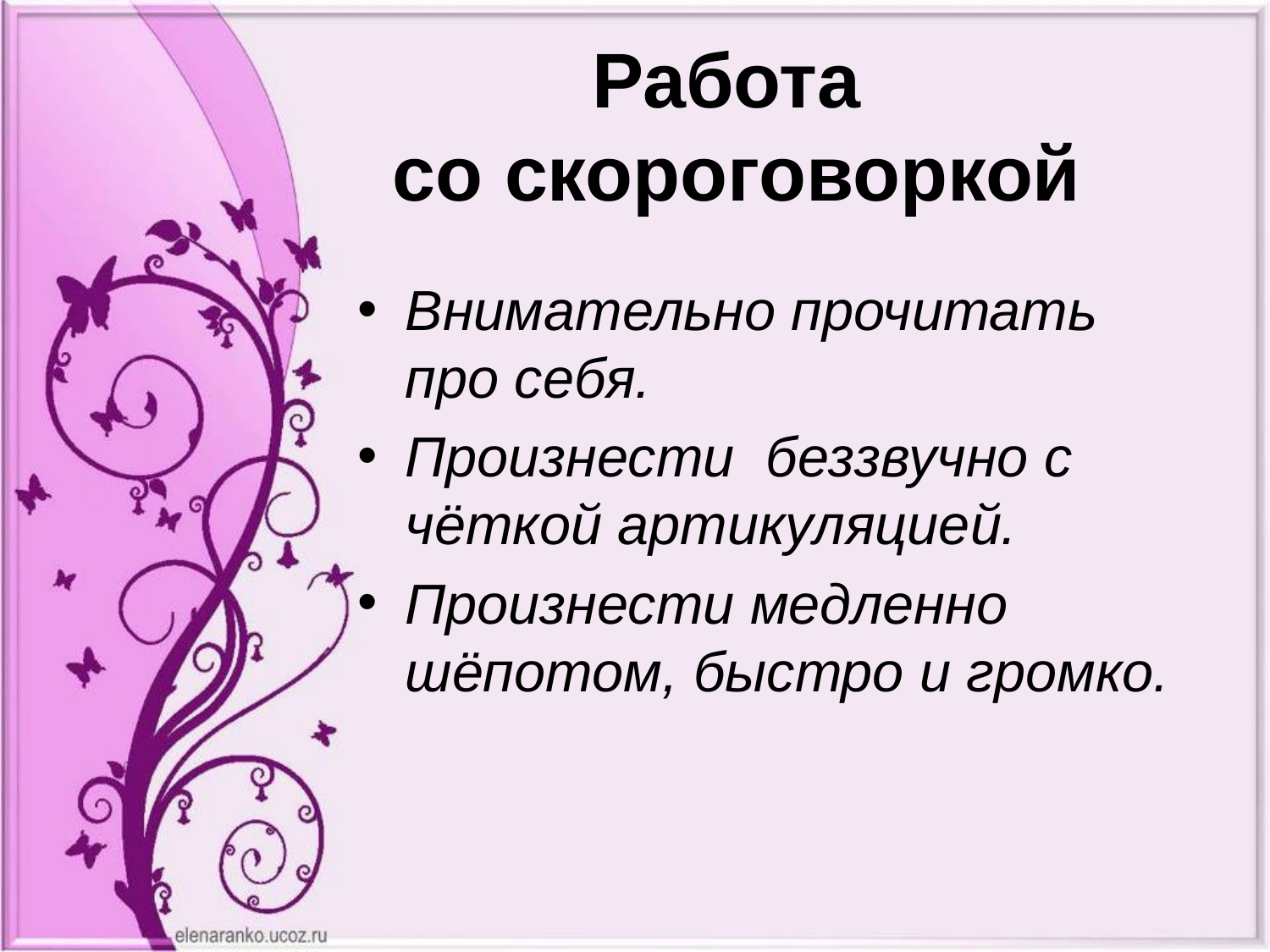

# Работа со скороговоркой
Внимательно прочитать про себя.
Произнести  беззвучно с чёткой артикуляцией.
Произнести медленно шёпотом, быстро и громко.